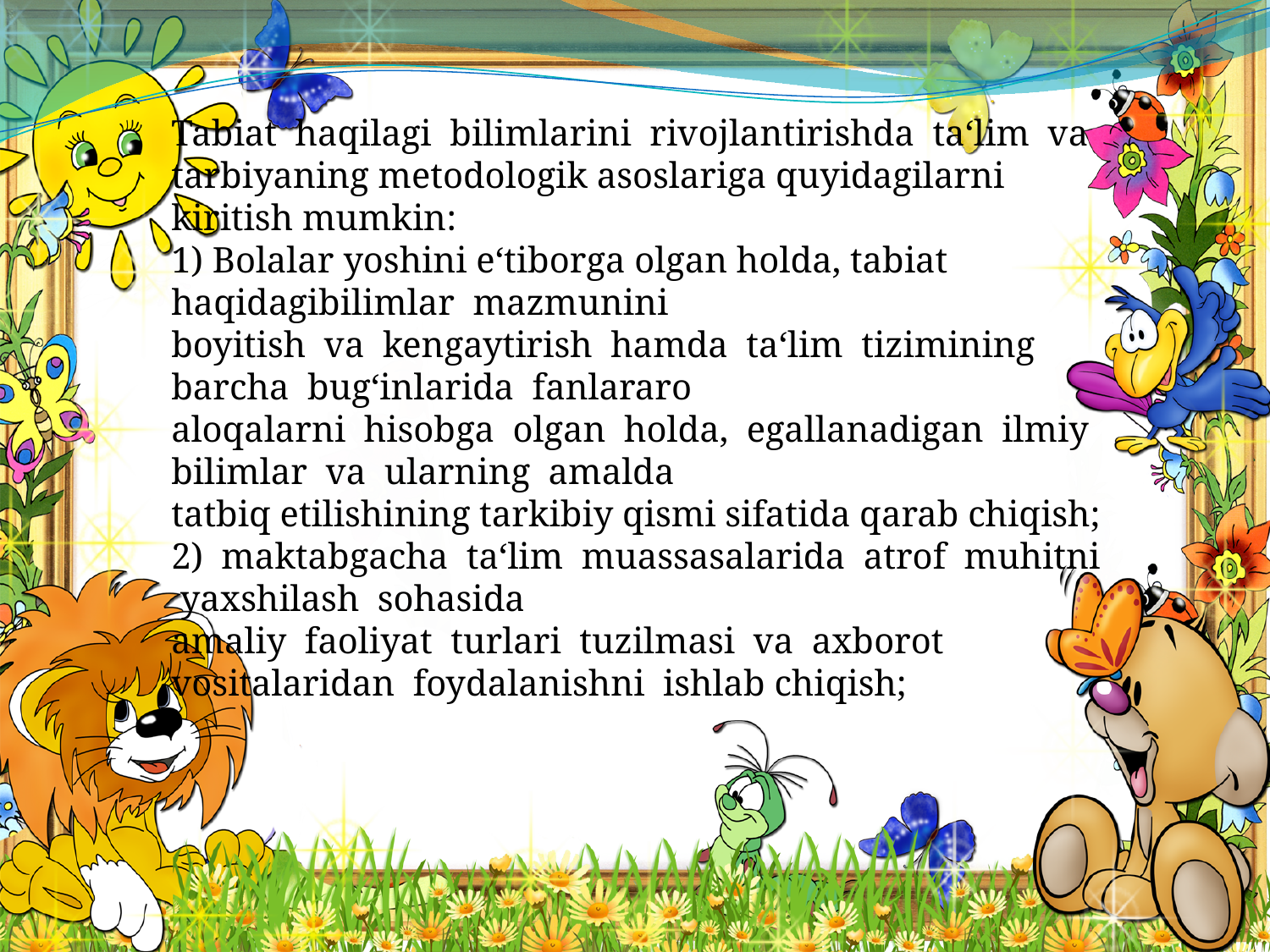

Tabiat  haqilagi  bilimlarini  rivojlantirishda  ta‘lim  va
tarbiyaning metodologik asoslariga quyidagilarni kiritish mumkin:
1) Bolalar yoshini e‘tiborga olgan holda, tabiat haqidagibilimlar  mazmunini
boyitish  va  kengaytirish  hamda  ta‘lim  tizimining  barcha  bug‘inlarida  fanlararo
aloqalarni  hisobga  olgan  holda,  egallanadigan  ilmiy  bilimlar  va  ularning  amalda
tatbiq etilishining tarkibiy qismi sifatida qarab chiqish;
2)  maktabgacha  ta‘lim  muassasalarida  atrof  muhitni  yaxshilash  sohasida
amaliy  faoliyat  turlari  tuzilmasi  va  axborot  vositalaridan  foydalanishni  ishlab chiqish;